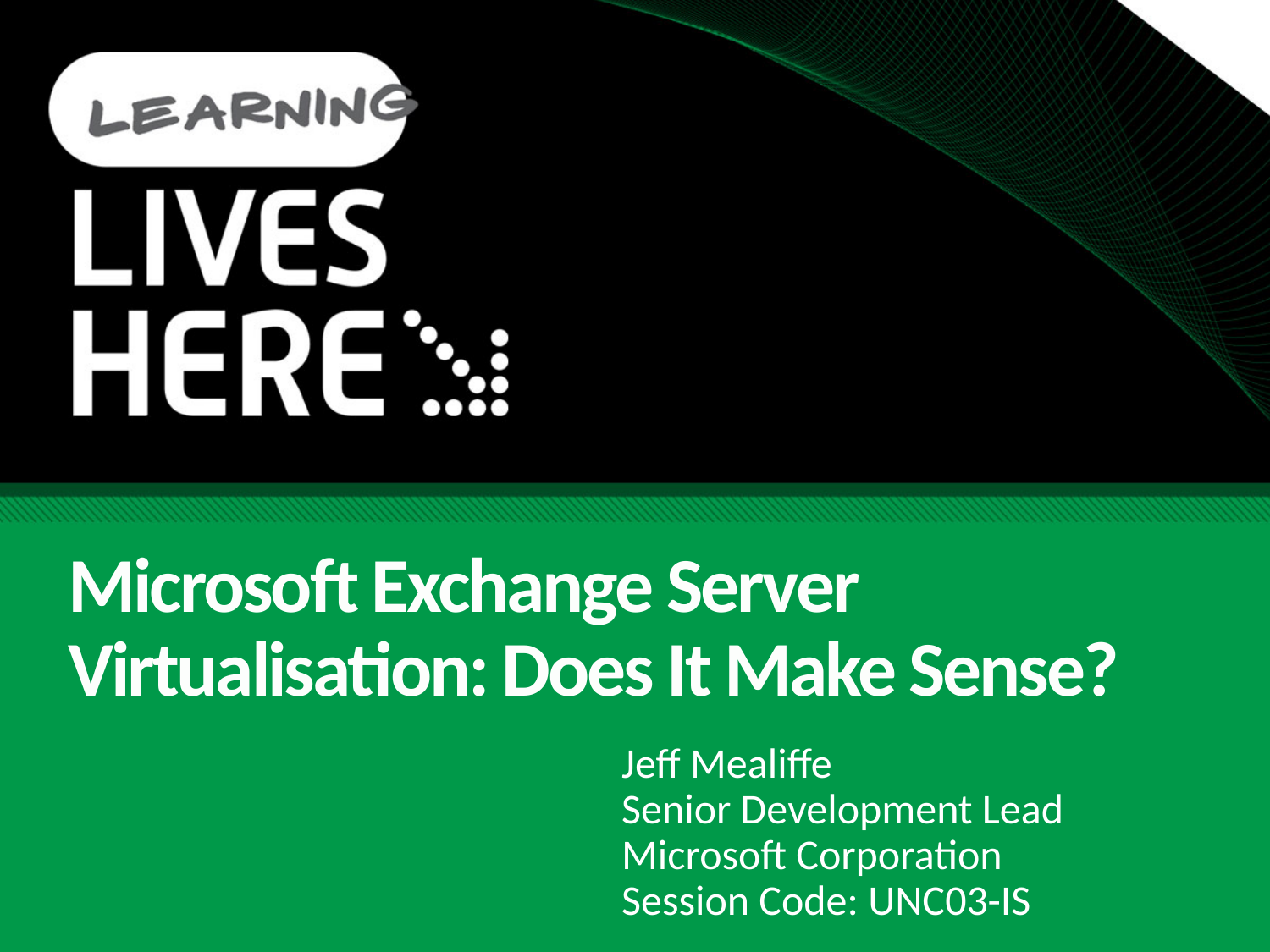

# Microsoft Exchange Server Virtualisation: Does It Make Sense?
Jeff Mealiffe
Senior Development Lead
Microsoft Corporation
Session Code: UNC03-IS